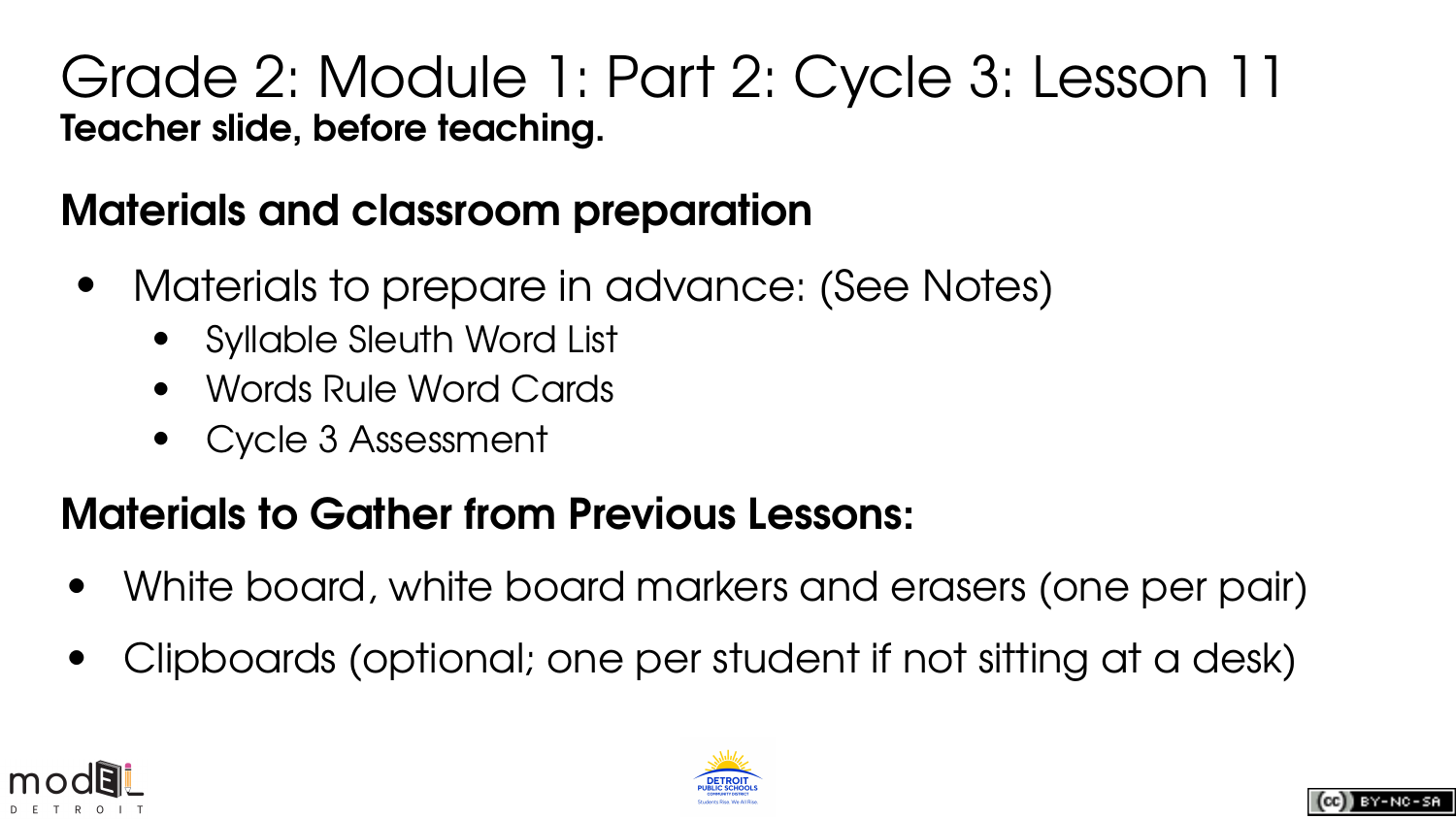

# Grade 2: Module 1: Part 2: Cycle 3: Lesson 11
Teacher slide, before teaching.
Materials and classroom preparation
Materials to prepare in advance: (See Notes)
Syllable Sleuth Word List
Words Rule Word Cards
Cycle 3 Assessment
Materials to Gather from Previous Lessons:
White board, white board markers and erasers (one per pair)
Clipboards (optional; one per student if not sitting at a desk)